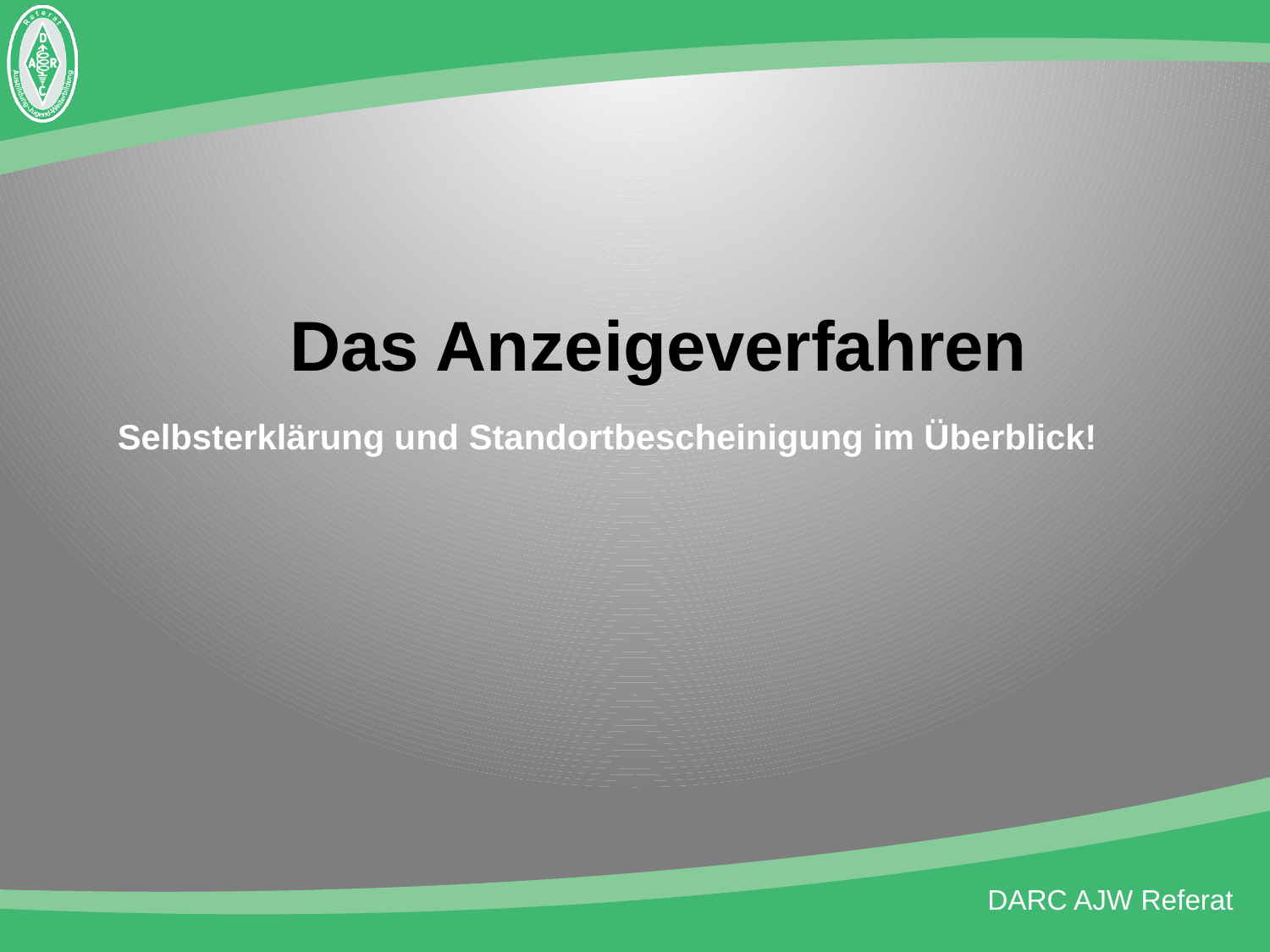

# Das Anzeigeverfahren
Selbsterklärung und Standortbescheinigung im Überblick!